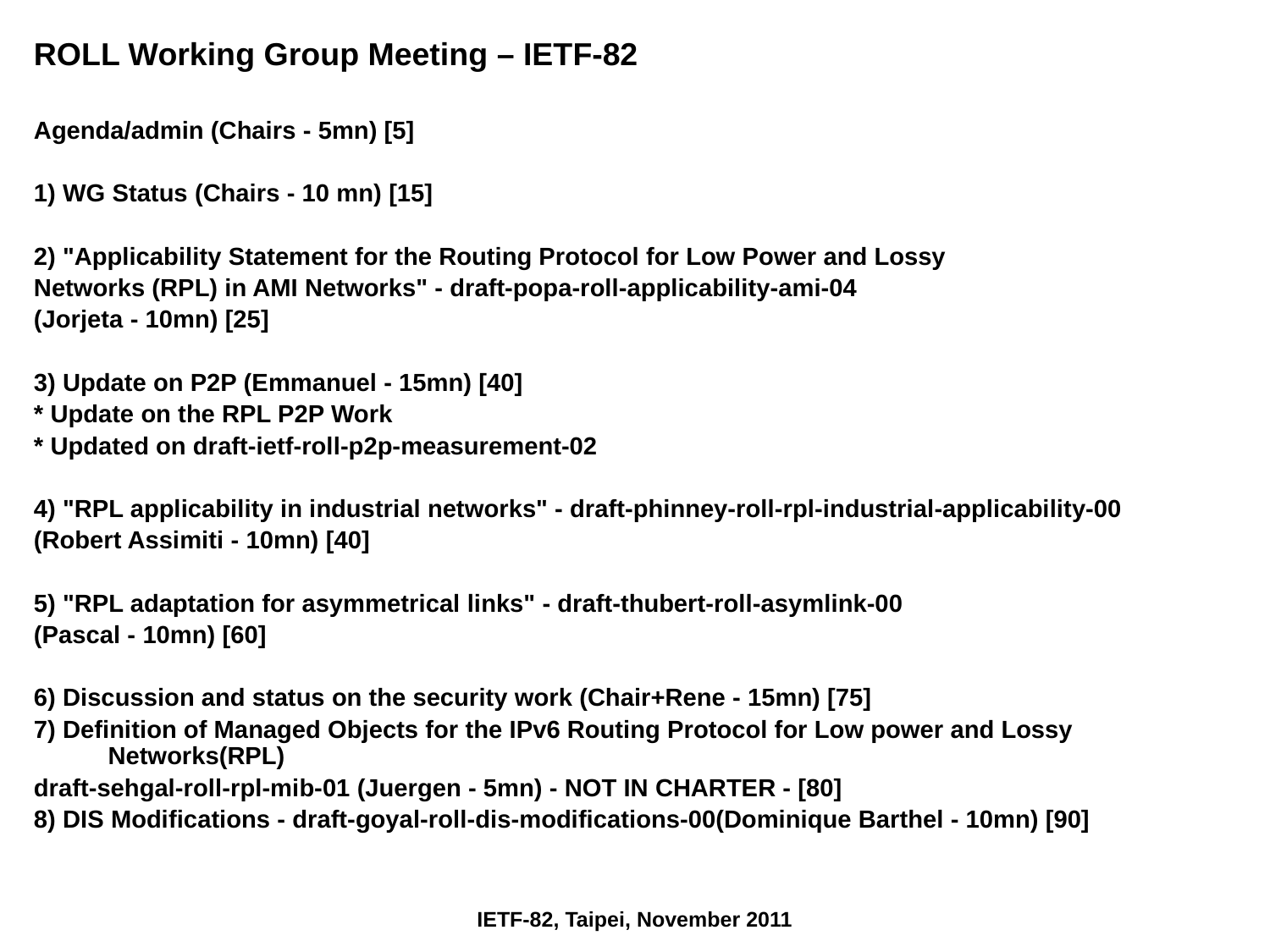

ROLL Working Group Meeting – IETF-82

Agenda/admin (Chairs - 5mn) [5]

1) WG Status (Chairs - 10 mn) [15]

2) "Applicability Statement for the Routing Protocol for Low Power and Lossy
Networks (RPL) in AMI Networks" - draft-popa-roll-applicability-ami-04
(Jorjeta - 10mn) [25]

3) Update on P2P (Emmanuel - 15mn) [40]
* Update on the RPL P2P Work
* Updated on draft-ietf-roll-p2p-measurement-02

4) "RPL applicability in industrial networks" - draft-phinney-roll-rpl-industrial-applicability-00
(Robert Assimiti - 10mn) [40]

5) "RPL adaptation for asymmetrical links" - draft-thubert-roll-asymlink-00
(Pascal - 10mn) [60]

6) Discussion and status on the security work (Chair+Rene - 15mn) [75]
7) Definition of Managed Objects for the IPv6 Routing Protocol for Low power and Lossy Networks(RPL)
draft-sehgal-roll-rpl-mib-01 (Juergen - 5mn) - NOT IN CHARTER - [80]
8) DIS Modifications - draft-goyal-roll-dis-modifications-00(Dominique Barthel - 10mn) [90]

IETF-82, Taipei, November 2011